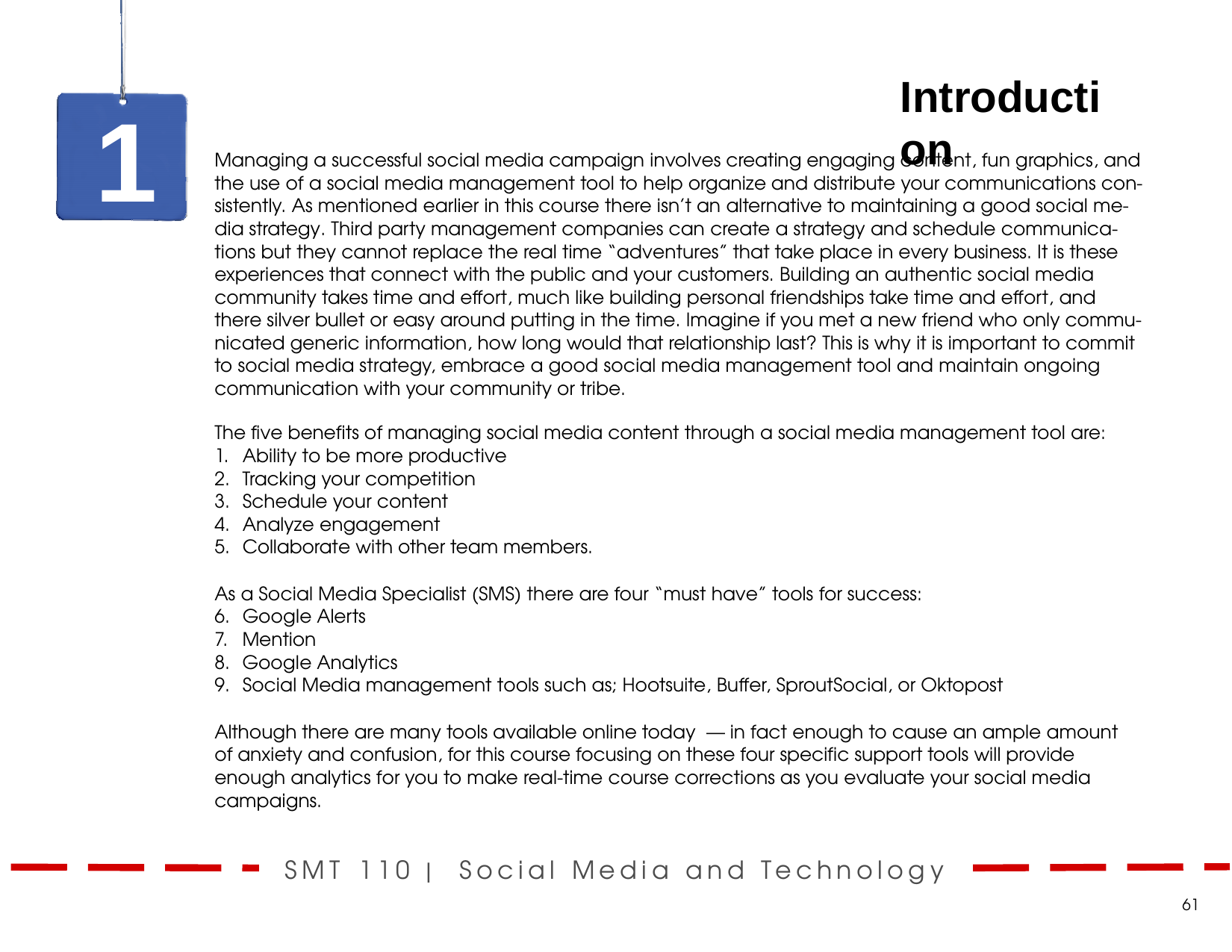

# Introduction
1
Managing a successful social media campaign involves creating engaging content, fun graphics, and the use of a social media management tool to help organize and distribute your communications con- sistently. As mentioned earlier in this course there isn’t an alternative to maintaining a good social me- dia strategy. Third party management companies can create a strategy and schedule communica- tions but they cannot replace the real time “adventures” that take place in every business. It is these experiences that connect with the public and your customers. Building an authentic social media community takes time and effort, much like building personal friendships take time and effort, and there silver bullet or easy around putting in the time. Imagine if you met a new friend who only commu- nicated generic information, how long would that relationship last? This is why it is important to commit to social media strategy, embrace a good social media management tool and maintain ongoing communication with your community or tribe.
The five benefits of managing social media content through a social media management tool are:
Ability to be more productive
Tracking your competition
Schedule your content
Analyze engagement
Collaborate with other team members.

As a Social Media Specialist (SMS) there are four “must have” tools for success:
Google Alerts
Mention
Google Analytics
Social Media management tools such as; Hootsuite, Buffer, SproutSocial, or Oktopost

Although there are many tools available online today  — in fact enough to cause an ample amount of anxiety and confusion, for this course focusing on these four specific support tools will provide enough analytics for you to make real-time course corrections as you evaluate your social media campaigns.
SMT	110	|	Social	Media	and	Technology
61